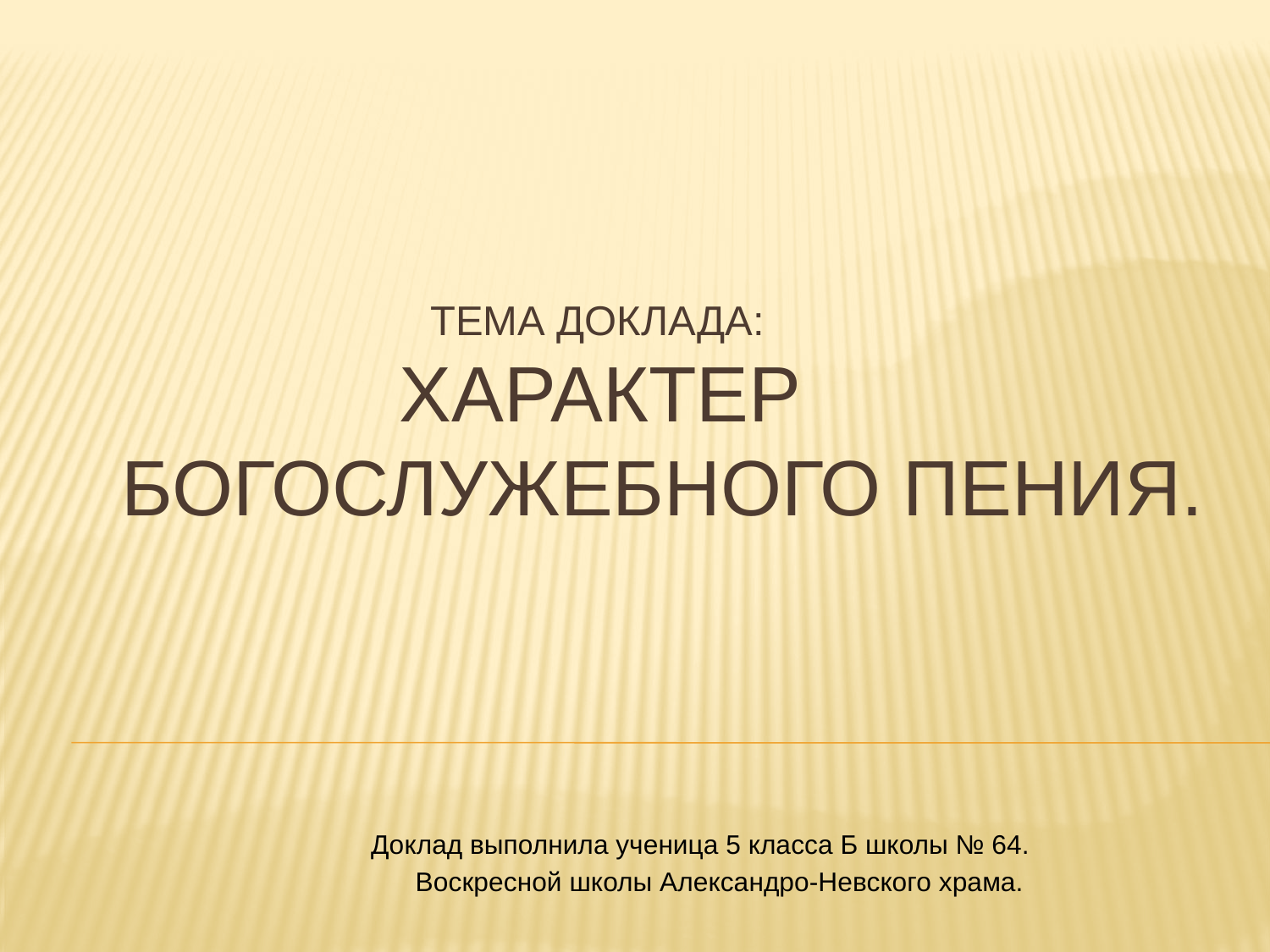

# Тема доклада: характер       богослужебного пения.

                                       Доклад выполнила ученица 5 класса Б школы № 64.
                                             Воскресной школы Александро-Невского храма.